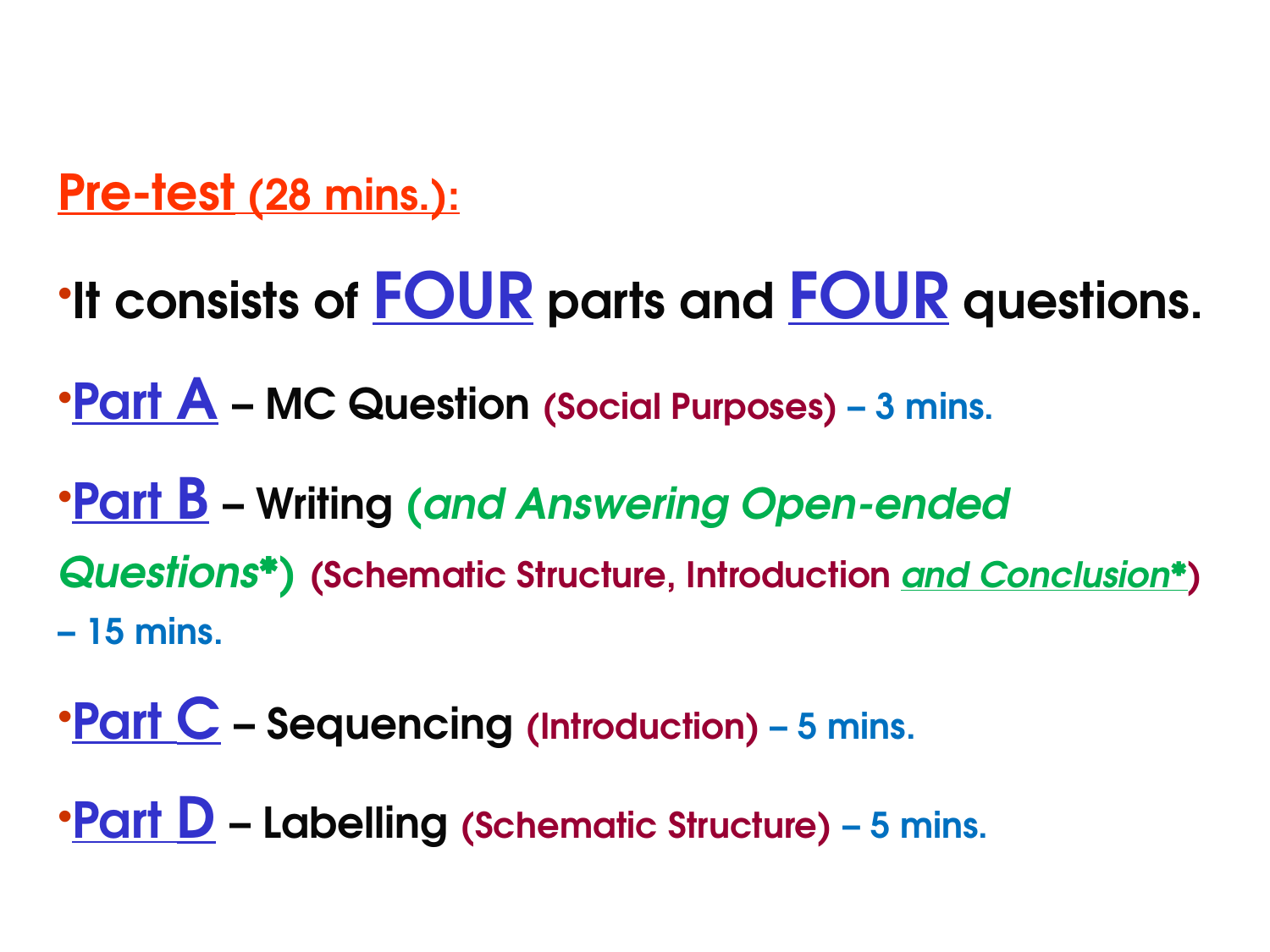

Pre-test (28 mins.):
It consists of FOUR parts and FOUR questions.
Part A – MC Question (Social Purposes) – 3 mins.
Part B – Writing (and Answering Open-ended Questions*) (Schematic Structure, Introduction and Conclusion*) – 15 mins.
Part C – Sequencing (Introduction) – 5 mins.
Part D – Labelling (Schematic Structure) – 5 mins.